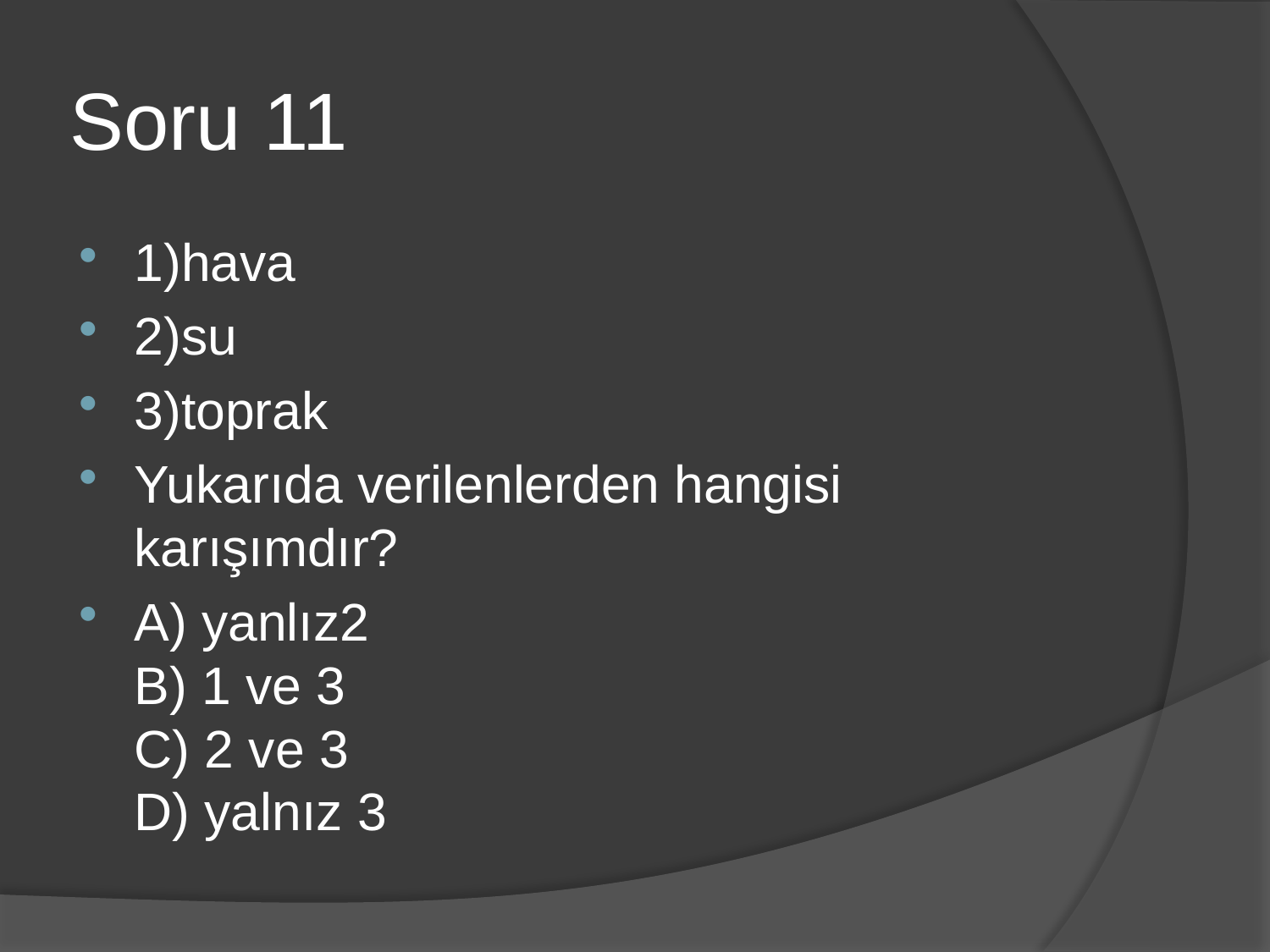

# Soru 11
1)hava
2)su
3)toprak
Yukarıda verilenlerden hangisi karışımdır?
A) yanlız2
B) 1 ve 3
C) 2 ve 3
D) yalnız 3